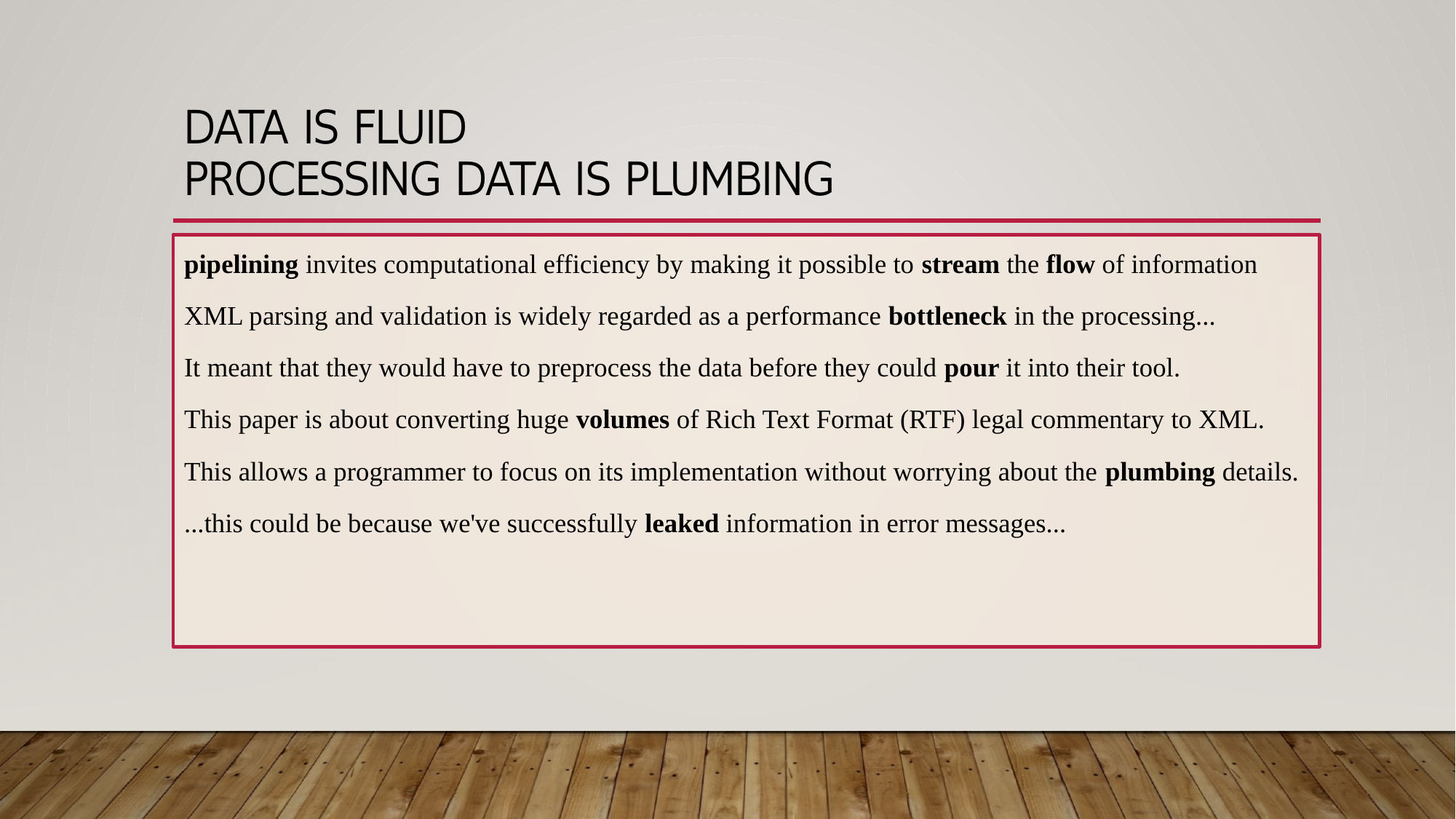

# DATA is fluid processing data is plumbing
pipelining invites computational efficiency by making it possible to stream the flow of information
XML parsing and validation is widely regarded as a performance bottleneck in the processing...
It meant that they would have to preprocess the data before they could pour it into their tool.
This paper is about converting huge volumes of Rich Text Format (RTF) legal commentary to XML.
This allows a programmer to focus on its implementation without worrying about the plumbing details.
...this could be because we've successfully leaked information in error messages...